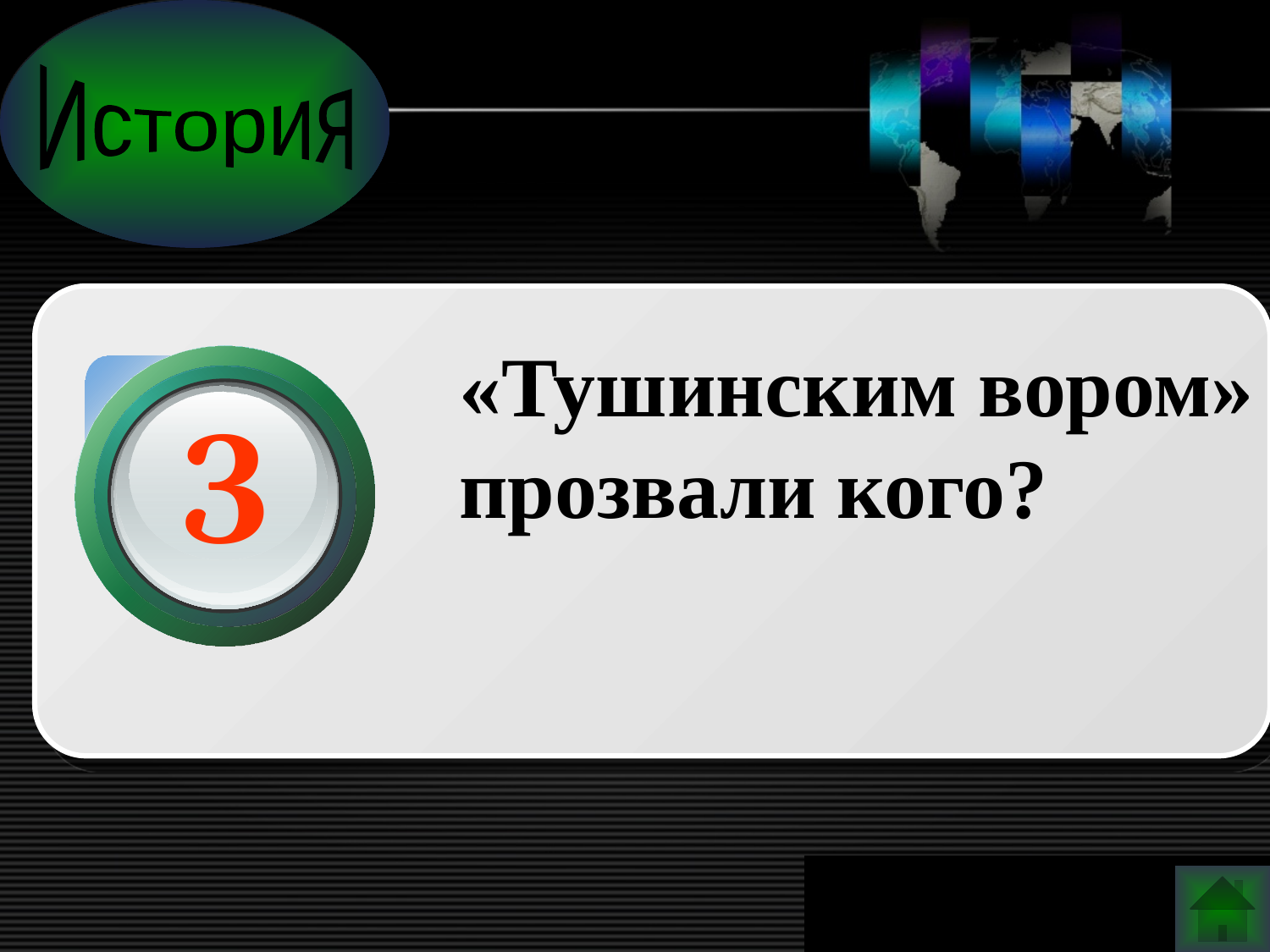

История

«Тушинским вором» прозвали кого?

3

www.themegallery.com